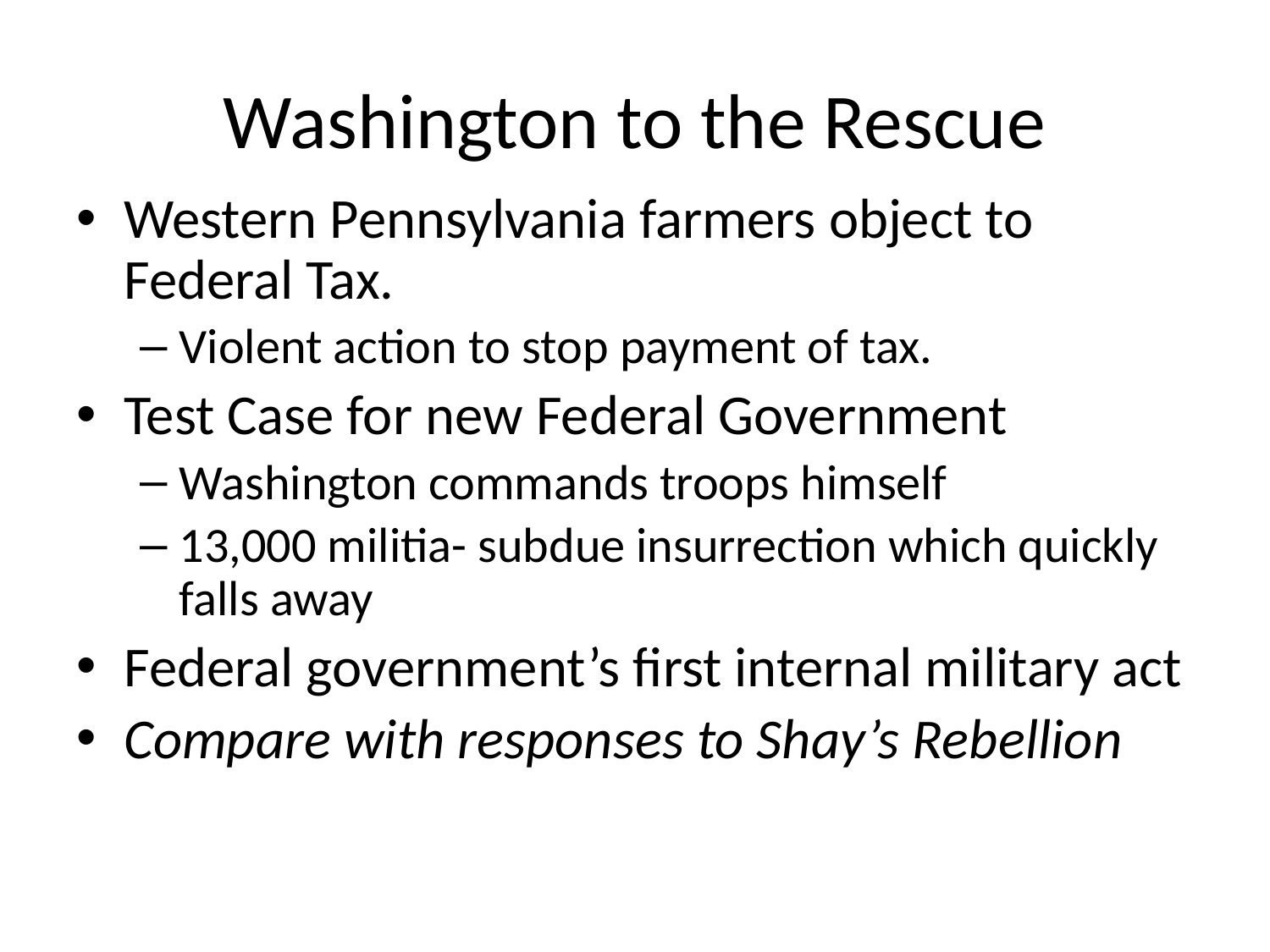

# Washington to the Rescue
Western Pennsylvania farmers object to Federal Tax.
Violent action to stop payment of tax.
Test Case for new Federal Government
Washington commands troops himself
13,000 militia- subdue insurrection which quickly falls away
Federal government’s first internal military act
Compare with responses to Shay’s Rebellion